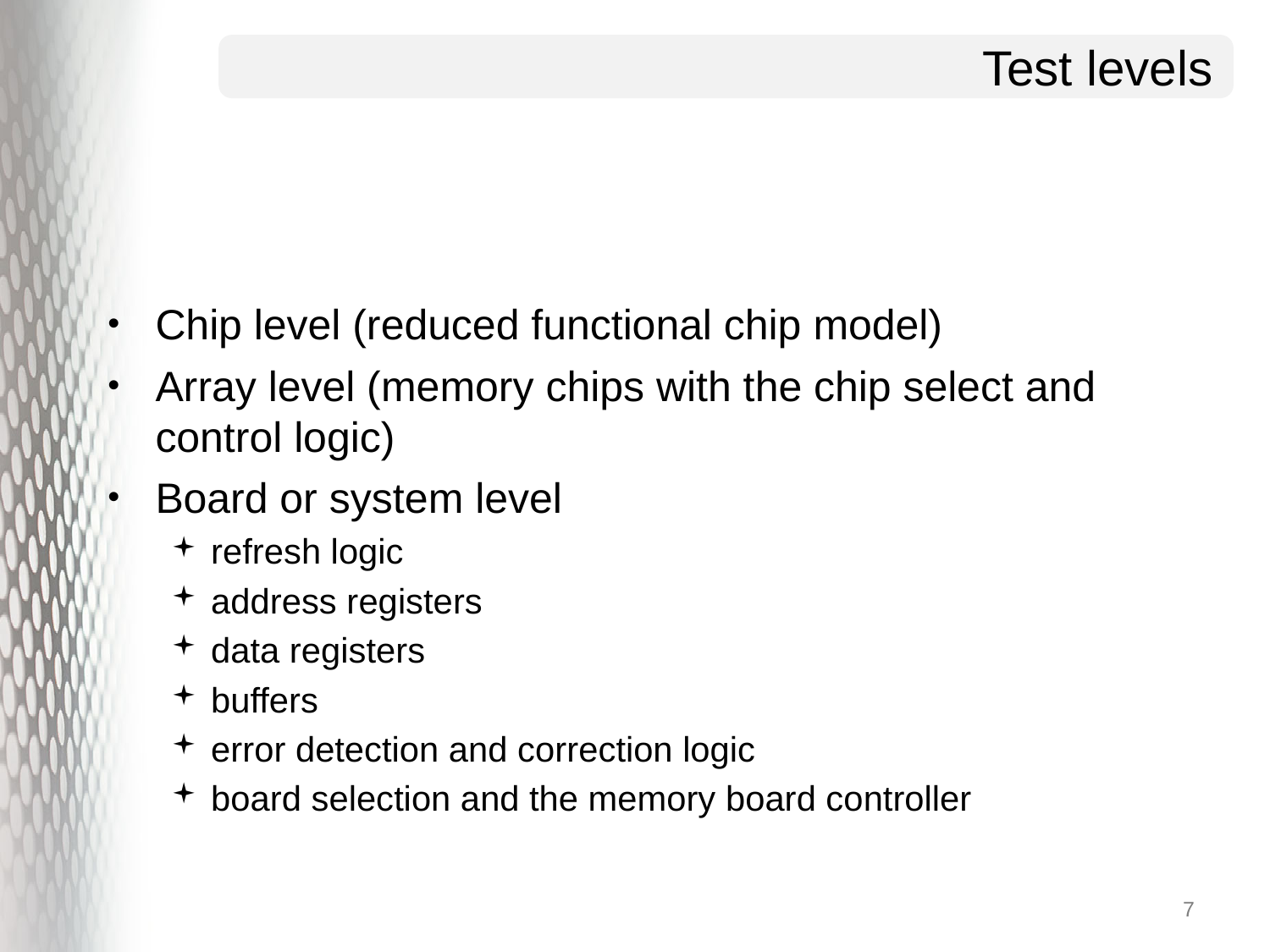

# Test levels
Chip level (reduced functional chip model)
Array level (memory chips with the chip select and control logic)
Board or system level
refresh logic
address registers
data registers
buffers
error detection and correction logic
board selection and the memory board controller